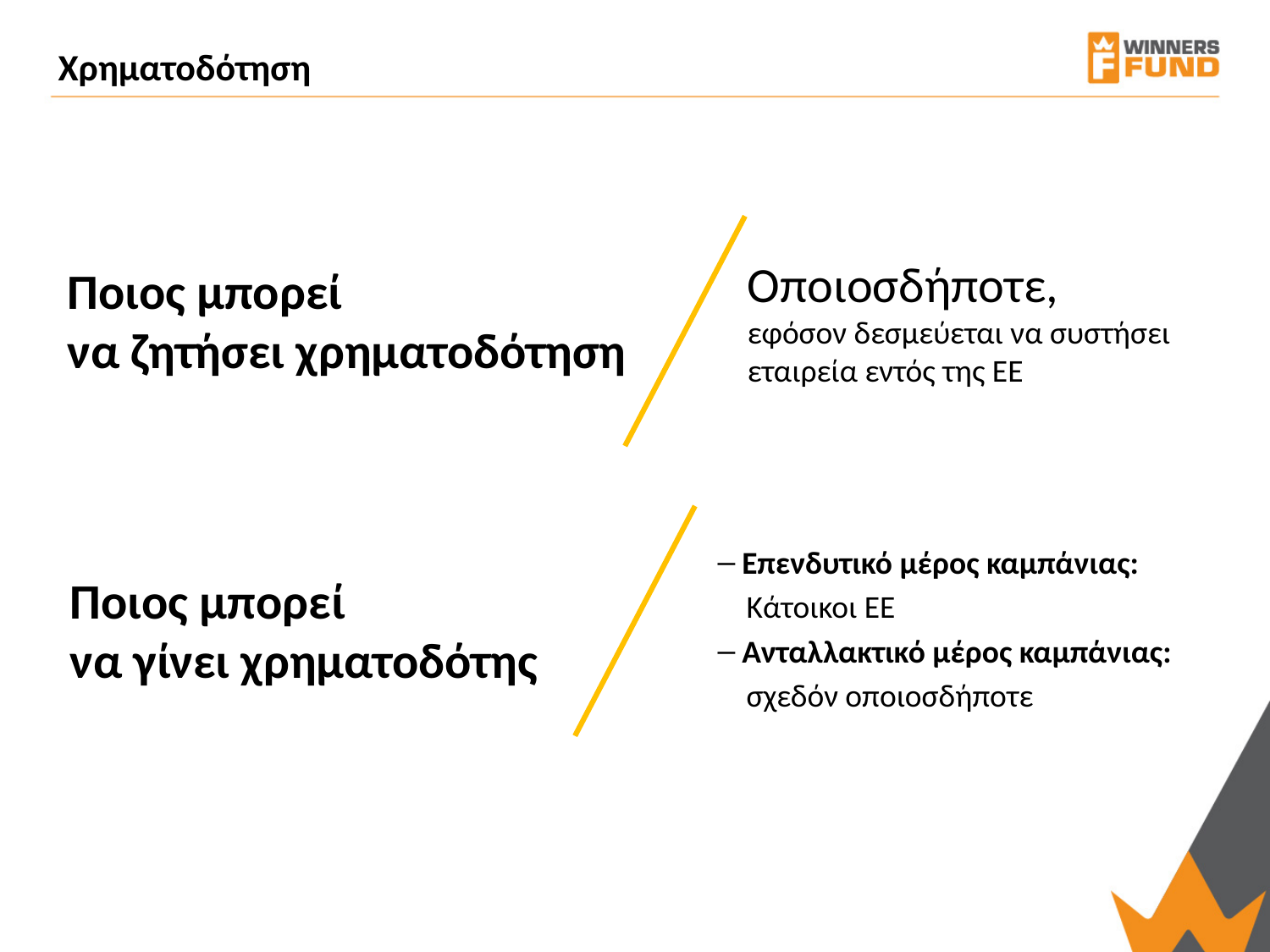

# Χρηματοδότηση
Οποιοσδήποτε,
εφόσον δεσμεύεται να συστήσει
εταιρεία εντός της ΕΕ
Ποιος μπορεί
να ζητήσει χρηματοδότηση
Επενδυτικό μέρος καμπάνιας:
    Κάτοικοι ΕΕ
Ανταλλακτικό μέρος καμπάνιας:
    σχεδόν οποιοσδήποτε
Ποιος μπορεί
να γίνει χρηματοδότης